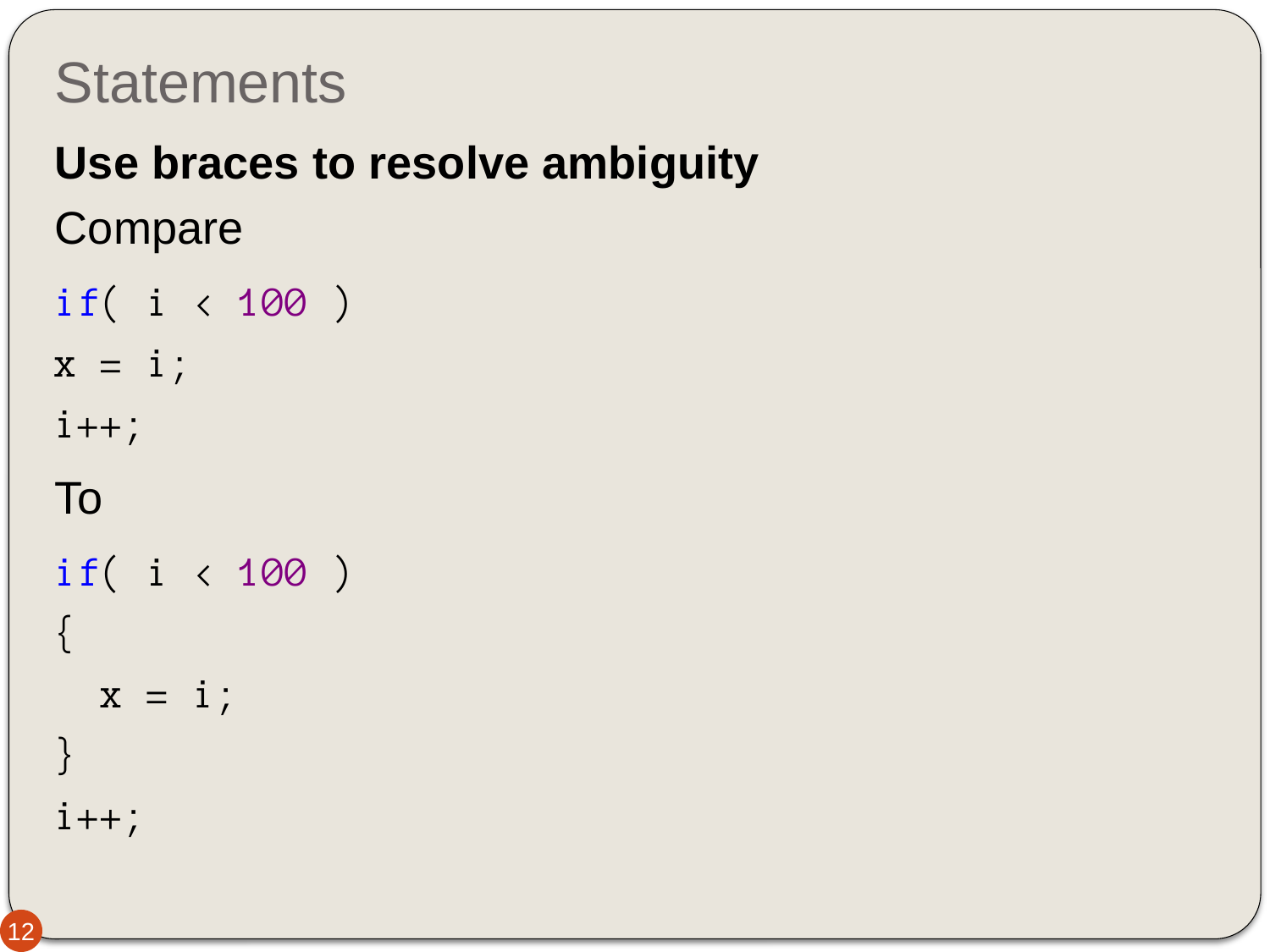

# Statements
Use braces to resolve ambiguity
Compare
if( i < 100 )
x = i;
i++;
To
if( i < 100 )
{
  x = i;
}
i++;

12
12